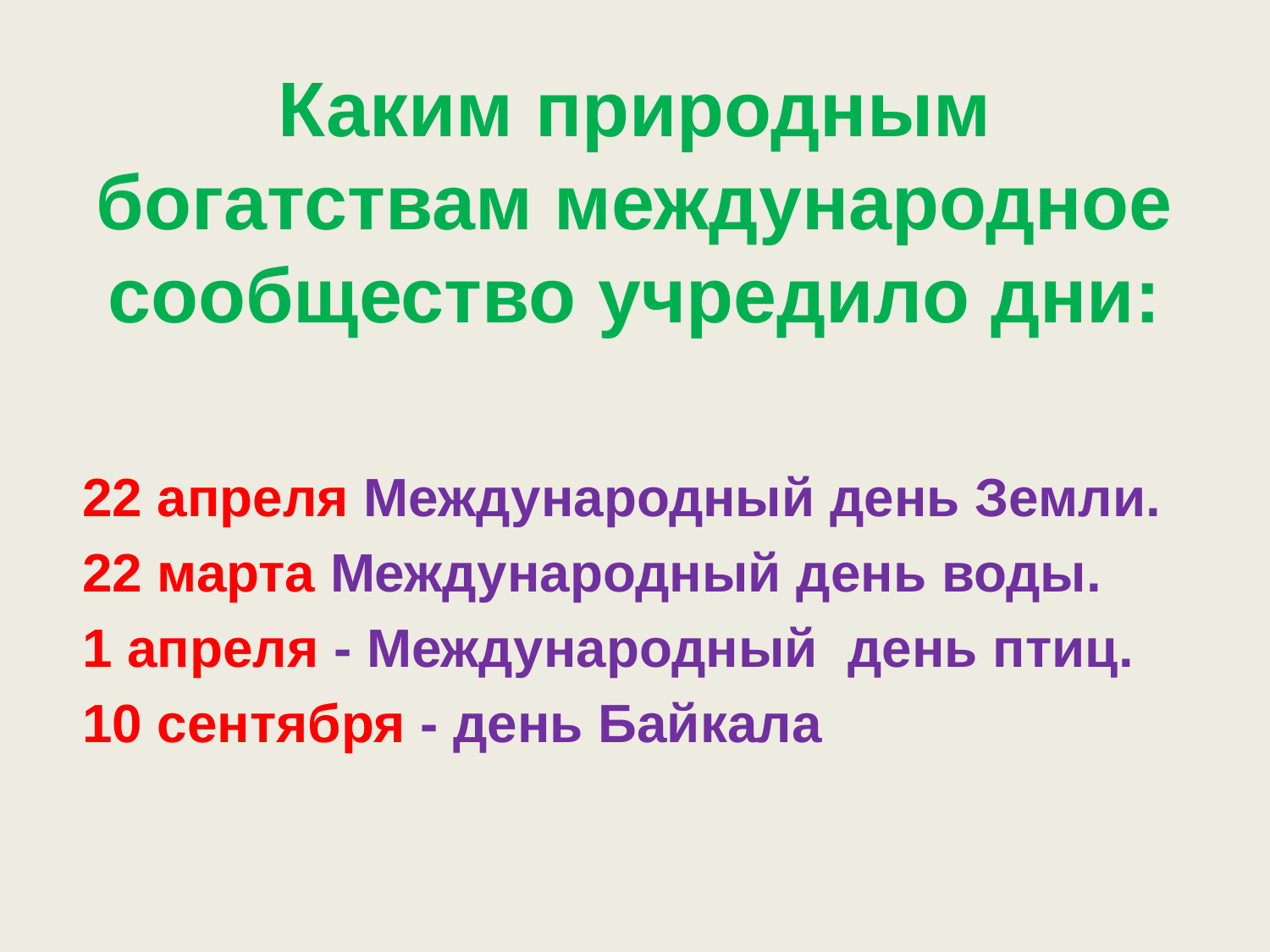

# Каким природным богатствам международное сообщество учредило дни:
22 апреля Международный день Земли.
22 марта Международный день воды.
1 апреля - Международный  день птиц.
10 сентября - день Байкала